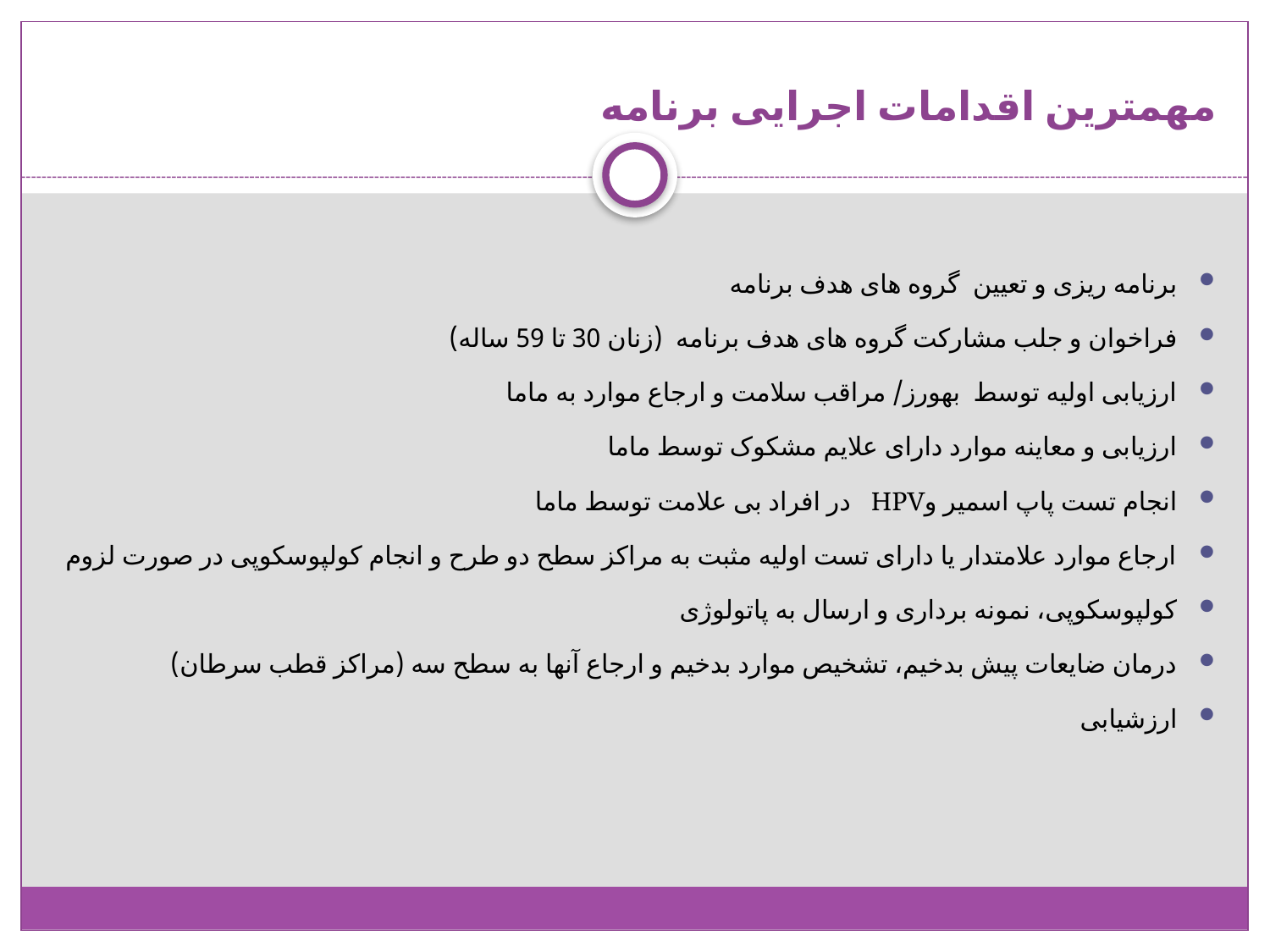

# مهمترین اقدامات اجرایی برنامه
برنامه ریزی و تعیین  گروه های هدف برنامه
فراخوان و جلب مشارکت گروه های هدف برنامه  (زنان 30 تا 59 ساله)
ارزیابی اولیه توسط  بهورز/ مراقب سلامت و ارجاع موارد به ماما
ارزیابی و معاینه موارد دارای علایم مشکوک توسط ماما
انجام تست پاپ اسمیر وHPV   در افراد بی علامت توسط ماما
ارجاع موارد علامتدار یا دارای تست اولیه مثبت به مراکز سطح دو طرح و انجام کولپوسکوپی در صورت لزوم
کولپوسکوپی، نمونه برداری و ارسال به پاتولوژی
درمان ضایعات پیش بدخیم، تشخیص موارد بدخیم و ارجاع آنها به سطح سه (مراکز قطب سرطان)
ارزشیابی